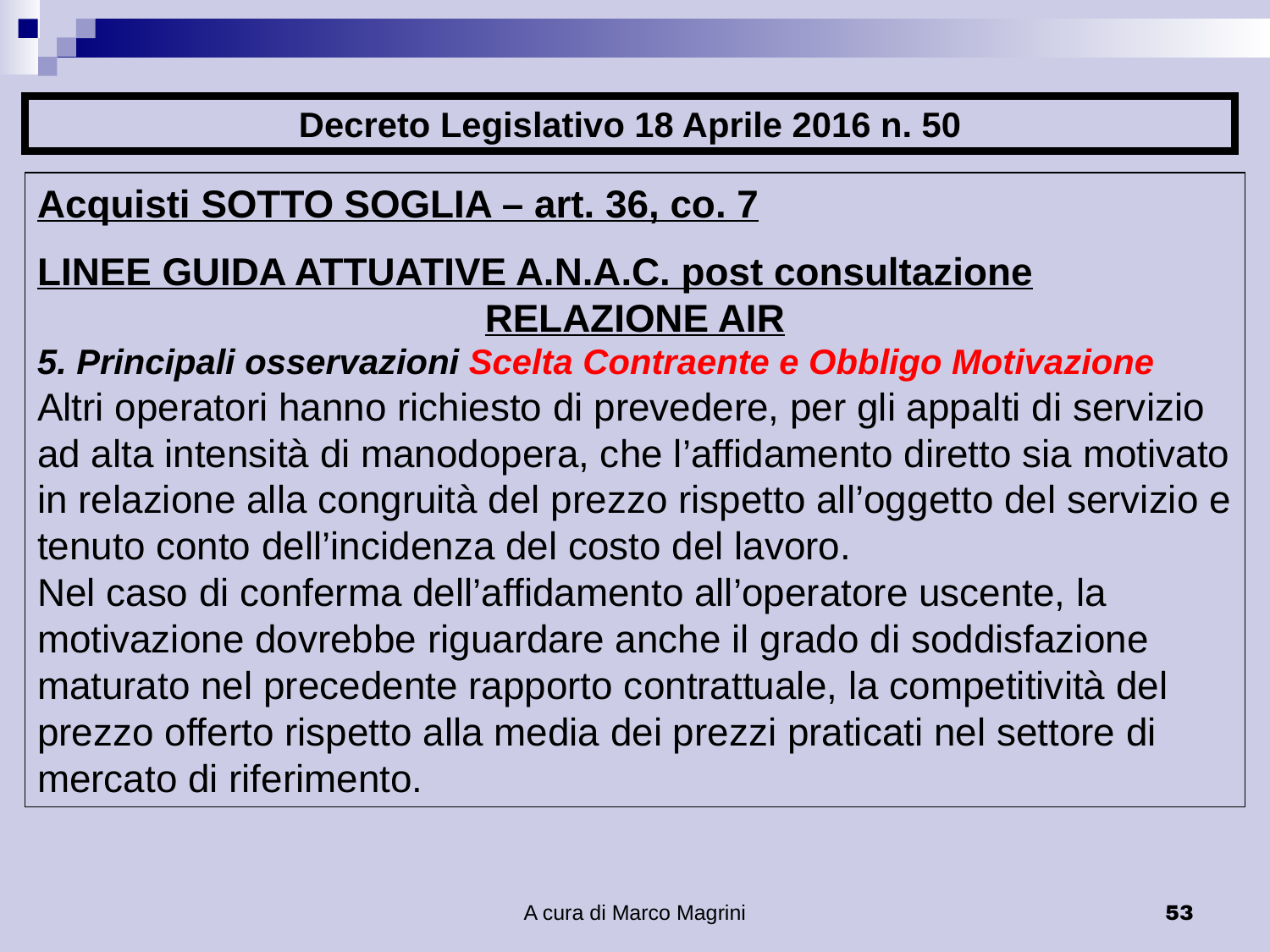

Decreto Legislativo 18 Aprile 2016 n. 50
Acquisti SOTTO SOGLIA – art. 36, co. 7

LINEE GUIDA ATTUATIVE A.N.A.C. post consultazione
RELAZIONE AIR
5. Principali osservazioni Scelta Contraente e Obbligo Motivazione
Altri operatori hanno richiesto di prevedere, per gli appalti di servizio ad alta intensità di manodopera, che l’affidamento diretto sia motivato in relazione alla congruità del prezzo rispetto all’oggetto del servizio e tenuto conto dell’incidenza del costo del lavoro.
Nel caso di conferma dell’affidamento all’operatore uscente, la motivazione dovrebbe riguardare anche il grado di soddisfazione maturato nel precedente rapporto contrattuale, la competitività del prezzo offerto rispetto alla media dei prezzi praticati nel settore di mercato di riferimento.

A cura di Marco Magrini
53